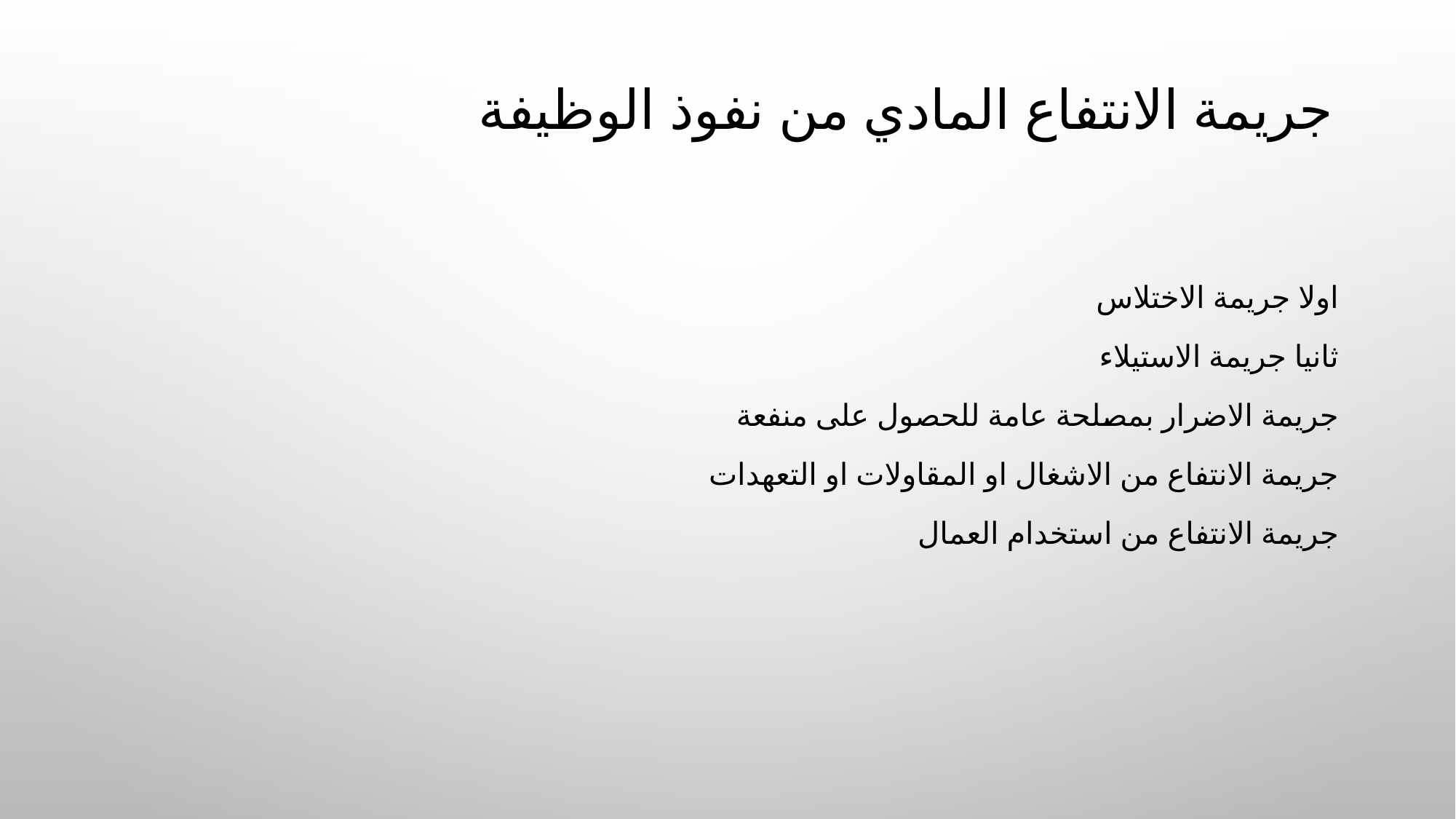

# جريمة الانتفاع المادي من نفوذ الوظيفة
اولا جريمة الاختلاس
ثانيا جريمة الاستيلاء
جريمة الاضرار بمصلحة عامة للحصول على منفعة
جريمة الانتفاع من الاشغال او المقاولات او التعهدات
جريمة الانتفاع من استخدام العمال